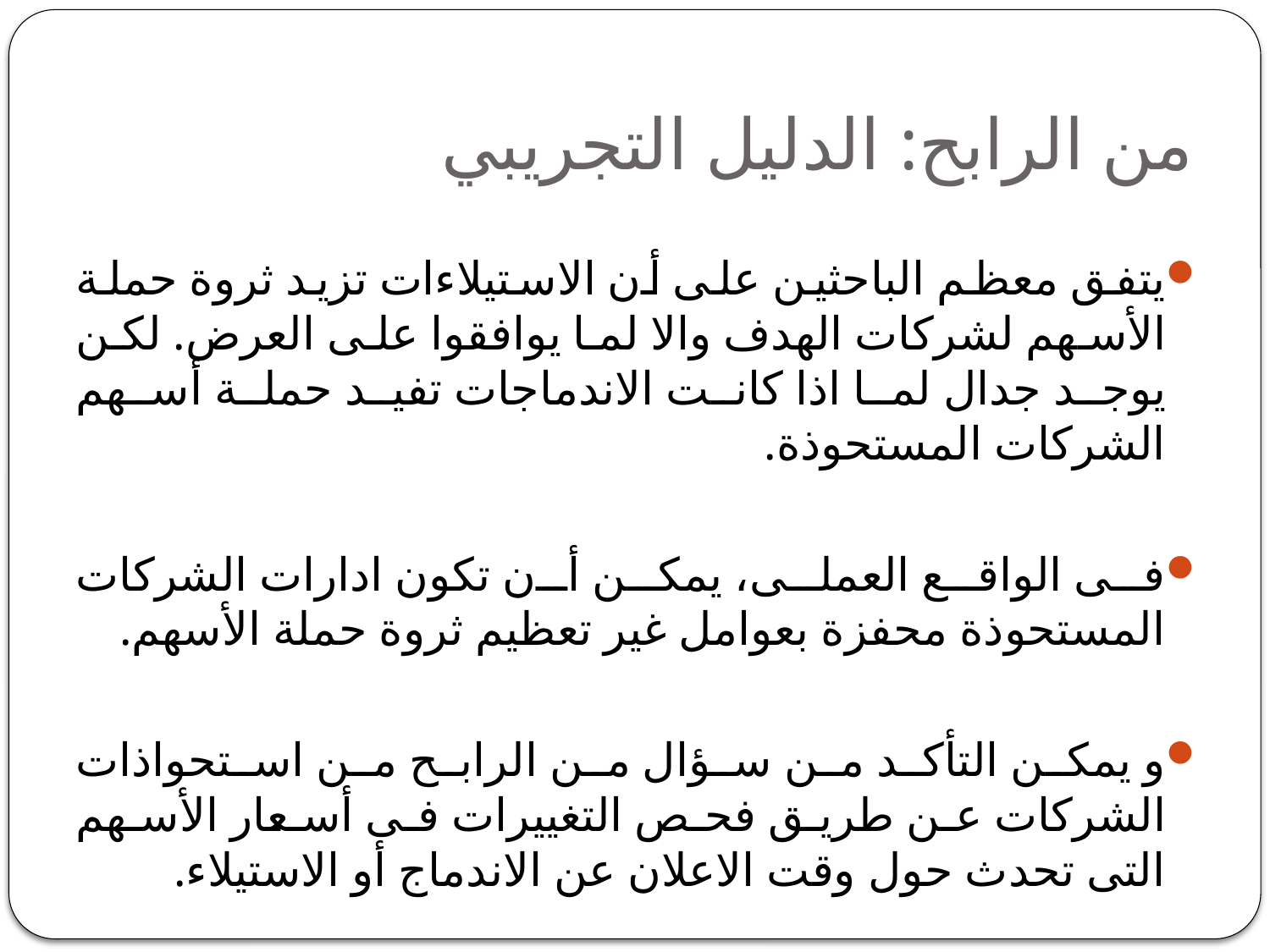

# من الرابح: الدليل التجريبي
يتفق معظم الباحثين على أن الاستيلاءات تزيد ثروة حملة الأسهم لشركات الهدف والا لما يوافقوا على العرض. لكن يوجد جدال لما اذا كانت الاندماجات تفيد حملة أسهم الشركات المستحوذة.

فى الواقع العملى، يمكن أن تكون ادارات الشركات المستحوذة محفزة بعوامل غير تعظيم ثروة حملة الأسهم.

و يمكن التأكد من سؤال من الرابح من استحواذات الشركات عن طريق فحص التغييرات فى أسعار الأسهم التى تحدث حول وقت الاعلان عن الاندماج أو الاستيلاء.